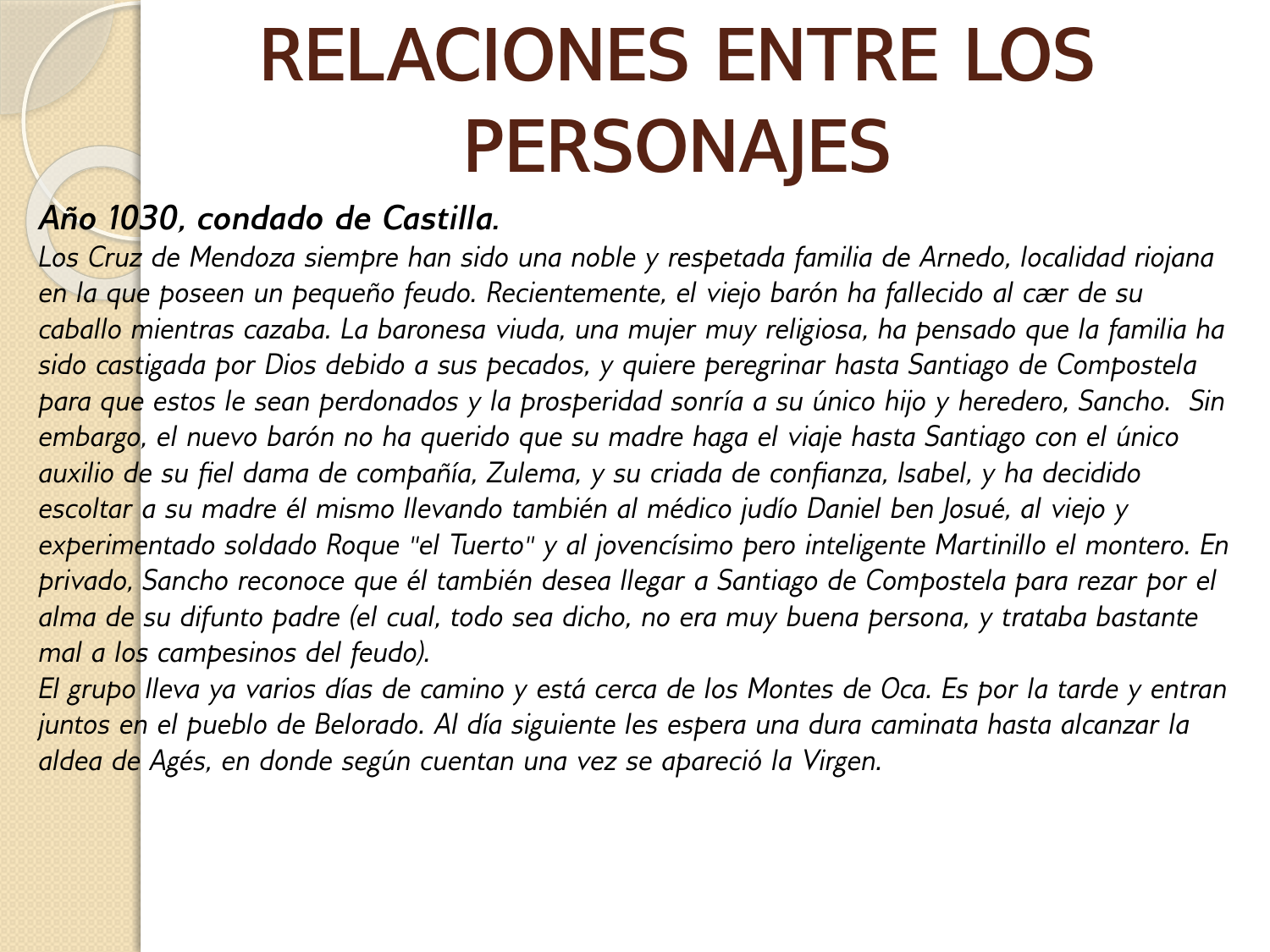

RELACIONES ENTRE LOS PERSONAJES
Año 1030, condado de Castilla.
Los Cruz de Mendoza siempre han sido una noble y respetada familia de Arnedo, localidad riojana en la que poseen un pequeño feudo. Recientemente, el viejo barón ha fallecido al caer de su caballo mientras cazaba. La baronesa viuda, una mujer muy religiosa, ha pensado que la familia ha sido castigada por Dios debido a sus pecados, y quiere peregrinar hasta Santiago de Compostela para que estos le sean perdonados y la prosperidad sonría a su único hijo y heredero, Sancho.  Sin embargo, el nuevo barón no ha querido que su madre haga el viaje hasta Santiago con el único auxilio de su fiel dama de compañía, Zulema, y su criada de confianza, Isabel, y ha decidido escoltar a su madre él mismo llevando también al médico judío Daniel ben Josué, al viejo y experimentado soldado Roque "el Tuerto" y al jovencísimo pero inteligente Martinillo el montero. En privado, Sancho reconoce que él también desea llegar a Santiago de Compostela para rezar por el alma de su difunto padre (el cual, todo sea dicho, no era muy buena persona, y trataba bastante mal a los campesinos del feudo).
El grupo lleva ya varios días de camino y está cerca de los Montes de Oca. Es por la tarde y entran juntos en el pueblo de Belorado. Al día siguiente les espera una dura caminata hasta alcanzar la aldea de Agés, en donde según cuentan una vez se apareció la Virgen.